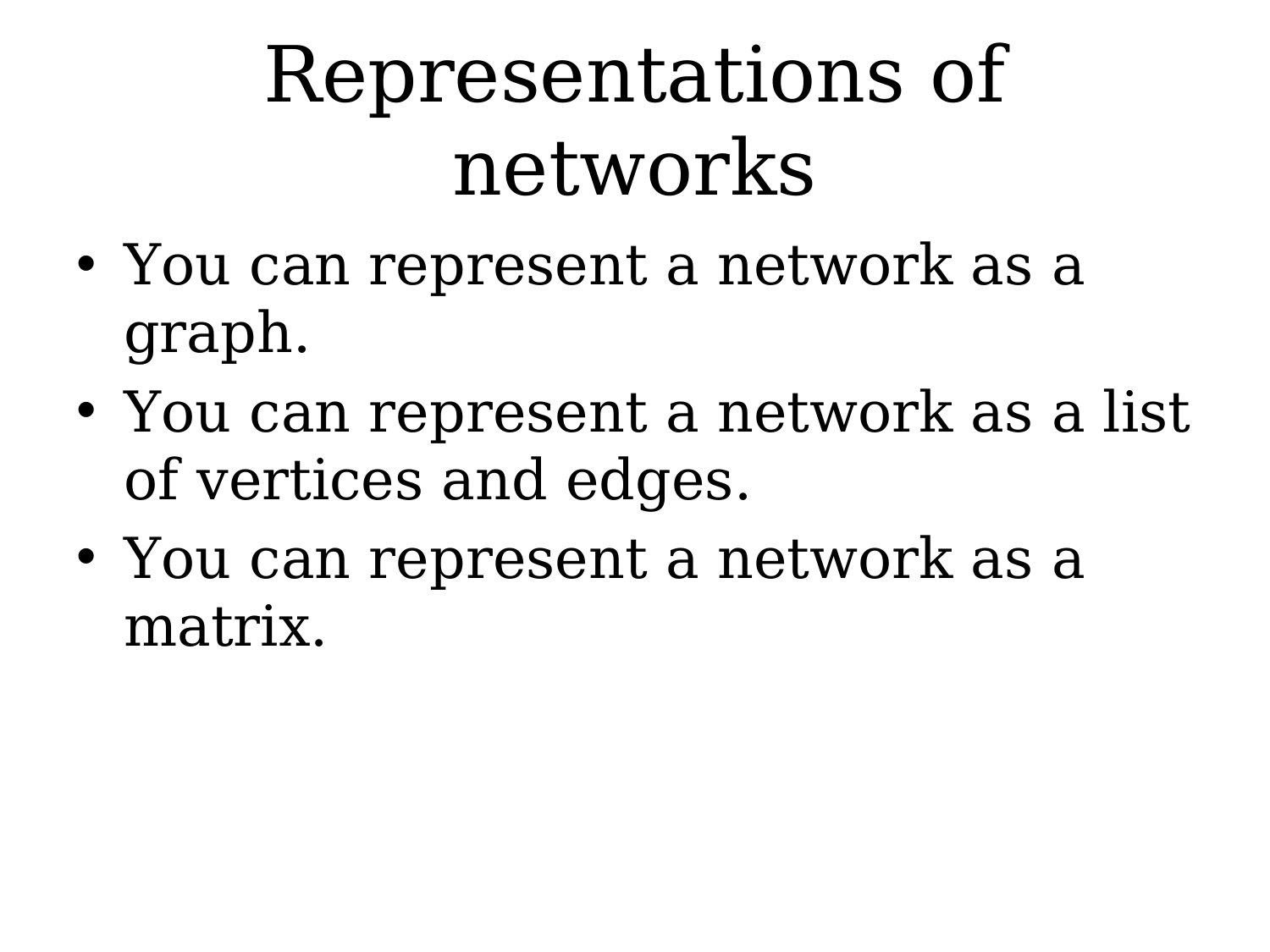

# Representations of networks
You can represent a network as a graph.
You can represent a network as a list of vertices and edges.
You can represent a network as a matrix.